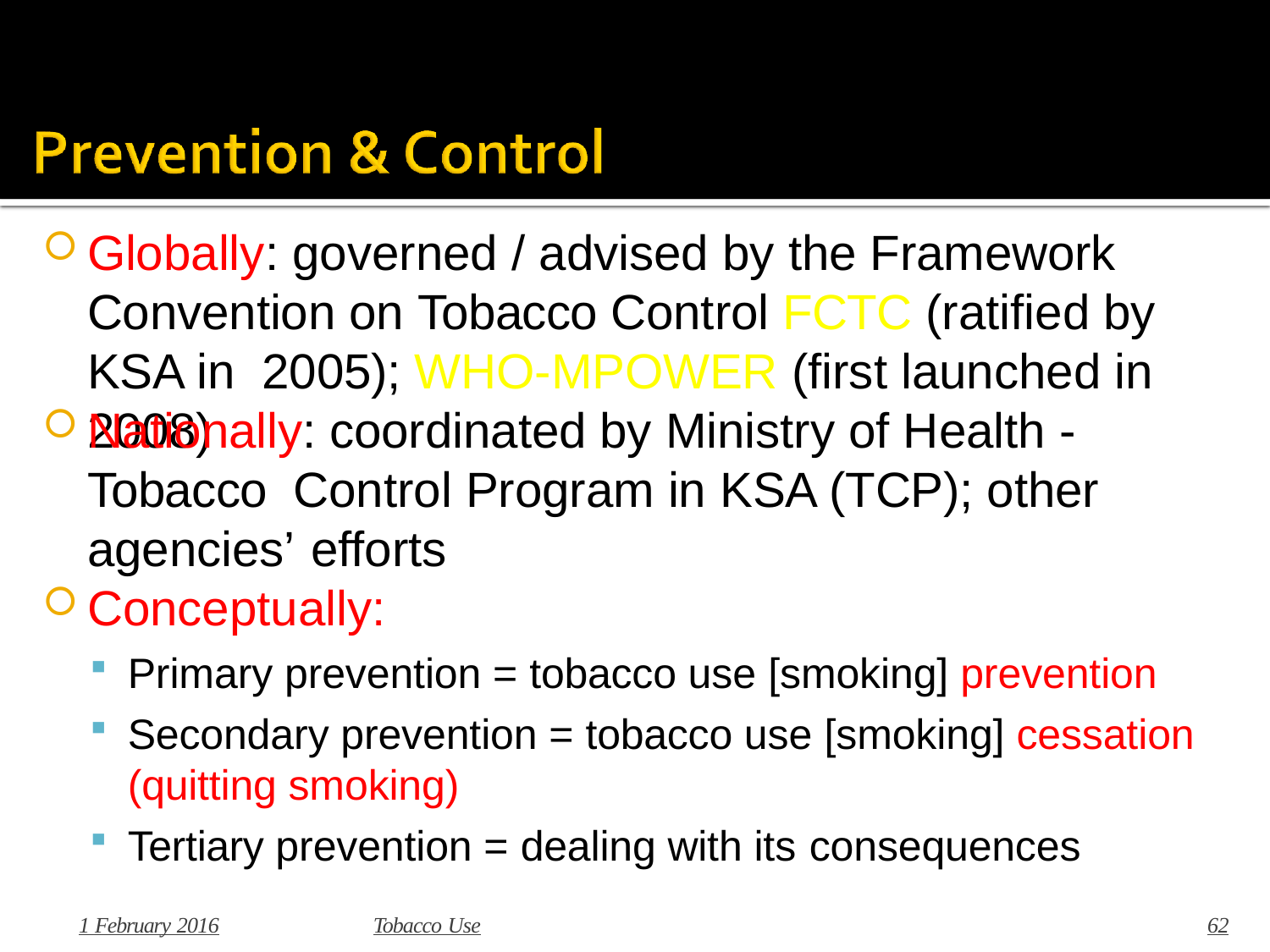

# Globally: governed / advised by the Framework  Convention on Tobacco Control FCTC (ratified by KSA in  2005); WHO-MPOWER (first launched in 2008)
Nationally: coordinated by Ministry of Health - Tobacco  Control Program in KSA (TCP); other agencies’ efforts
Conceptually:
Primary prevention = tobacco use [smoking] prevention
Secondary prevention = tobacco use [smoking] cessation
(quitting smoking)
Tertiary prevention = dealing with its consequences
1 February 2016
Tobacco Use
62